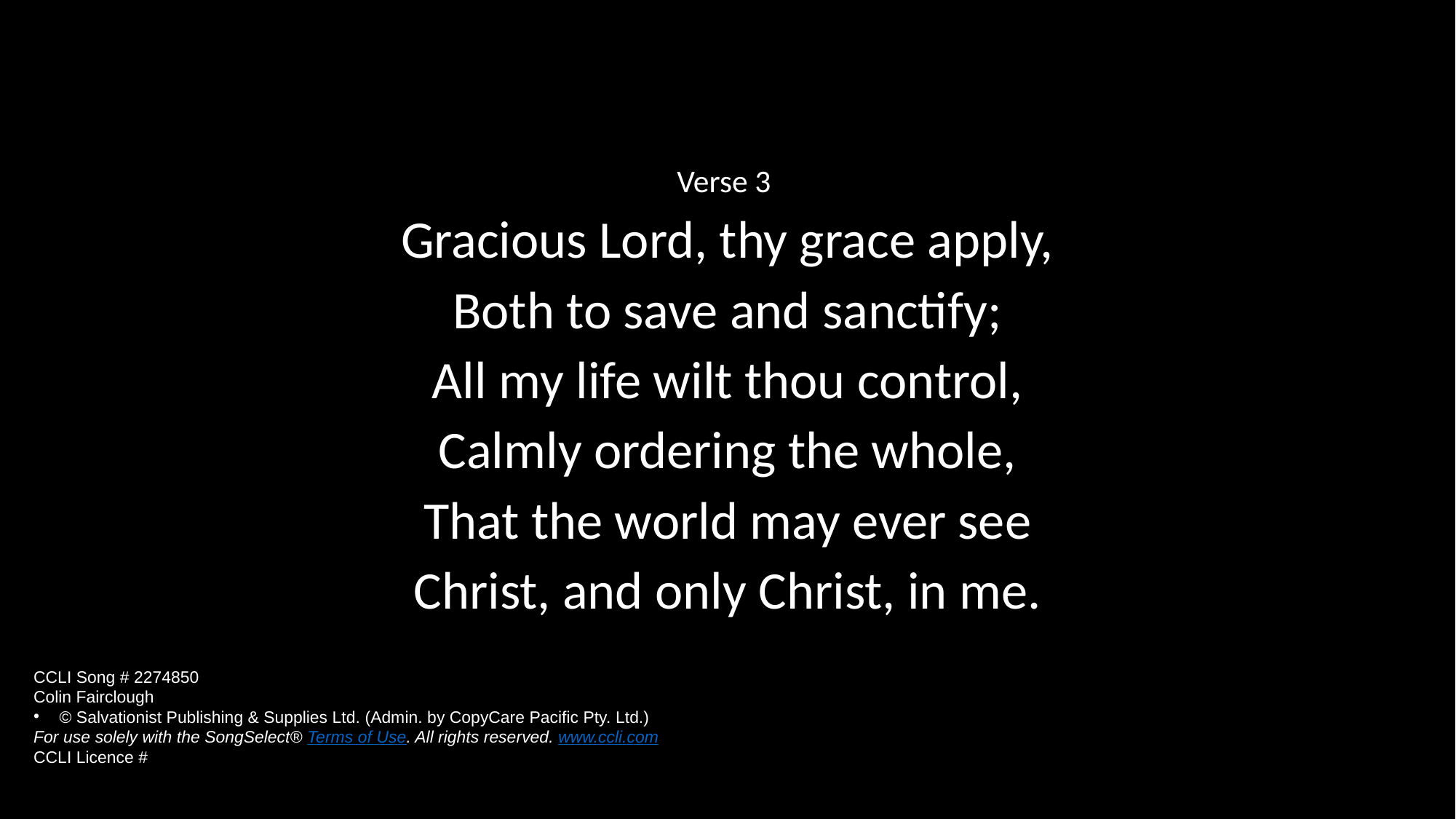

Verse 3
Gracious Lord, thy grace apply,
Both to save and sanctify;
All my life wilt thou control,
Calmly ordering the whole,
That the world may ever see
Christ, and only Christ, in me.
CCLI Song # 2274850
Colin Fairclough
© Salvationist Publishing & Supplies Ltd. (Admin. by CopyCare Pacific Pty. Ltd.)
For use solely with the SongSelect® Terms of Use. All rights reserved. www.ccli.com
CCLI Licence #